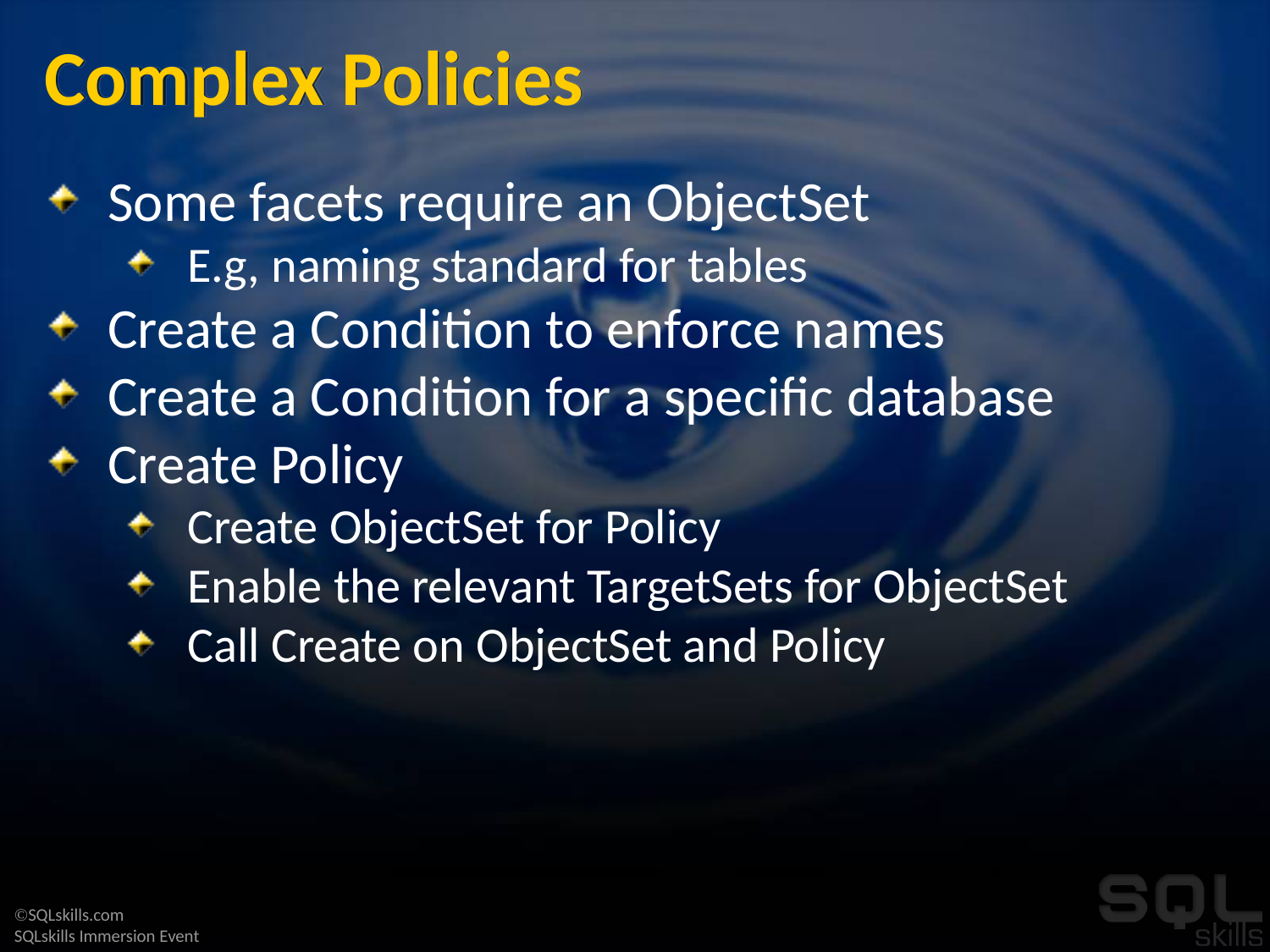

# Complex Policies
Some facets require an ObjectSet
E.g, naming standard for tables
Create a Condition to enforce names
Create a Condition for a specific database
Create Policy
Create ObjectSet for Policy
Enable the relevant TargetSets for ObjectSet
Call Create on ObjectSet and Policy